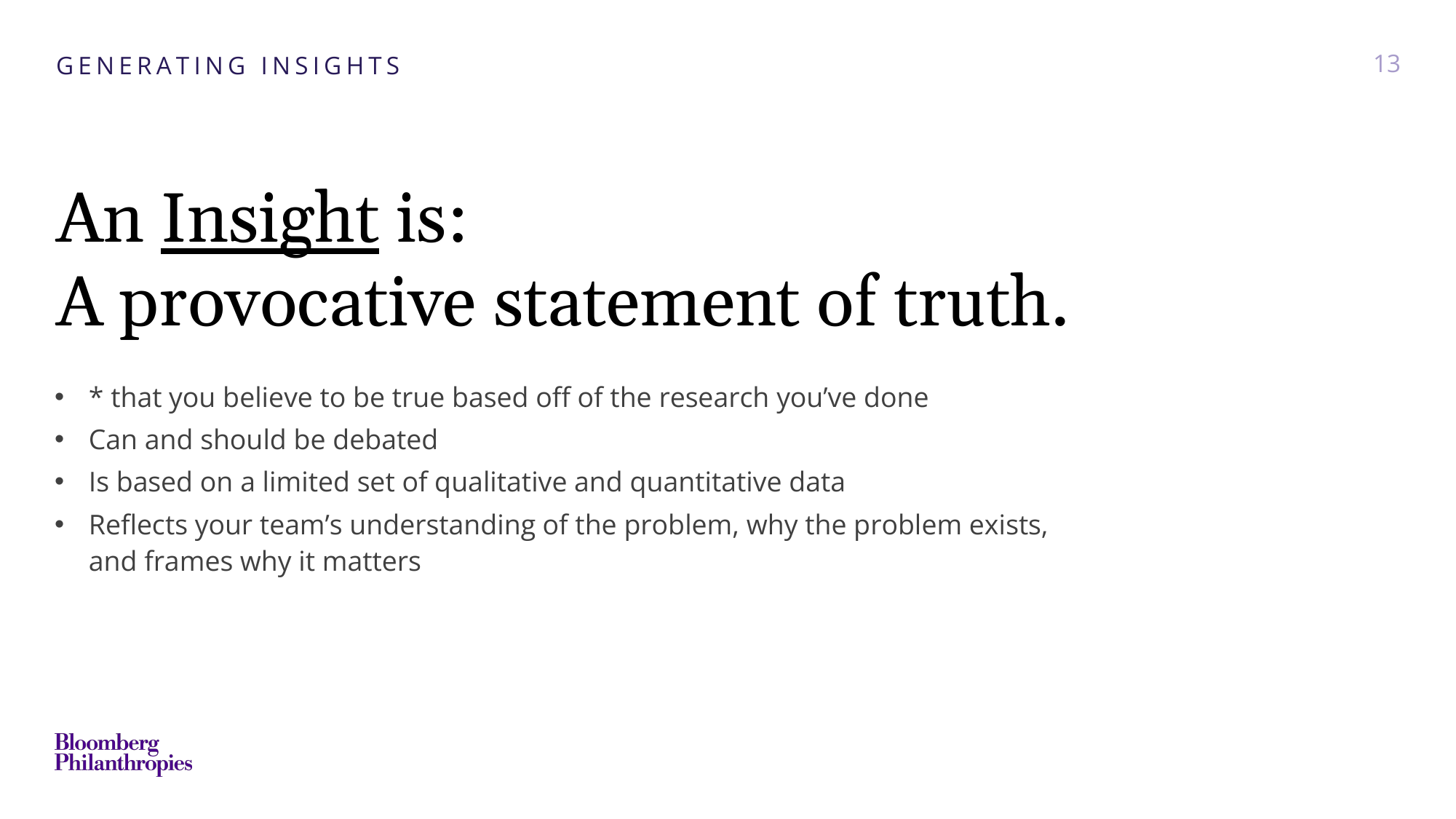

GENERATING INSIGHTS
13
An Insight is:
A provocative statement of truth.
* that you believe to be true based off of the research you’ve done
Can and should be debated
Is based on a limited set of qualitative and quantitative data
Reflects your team’s understanding of the problem, why the problem exists, and frames why it matters